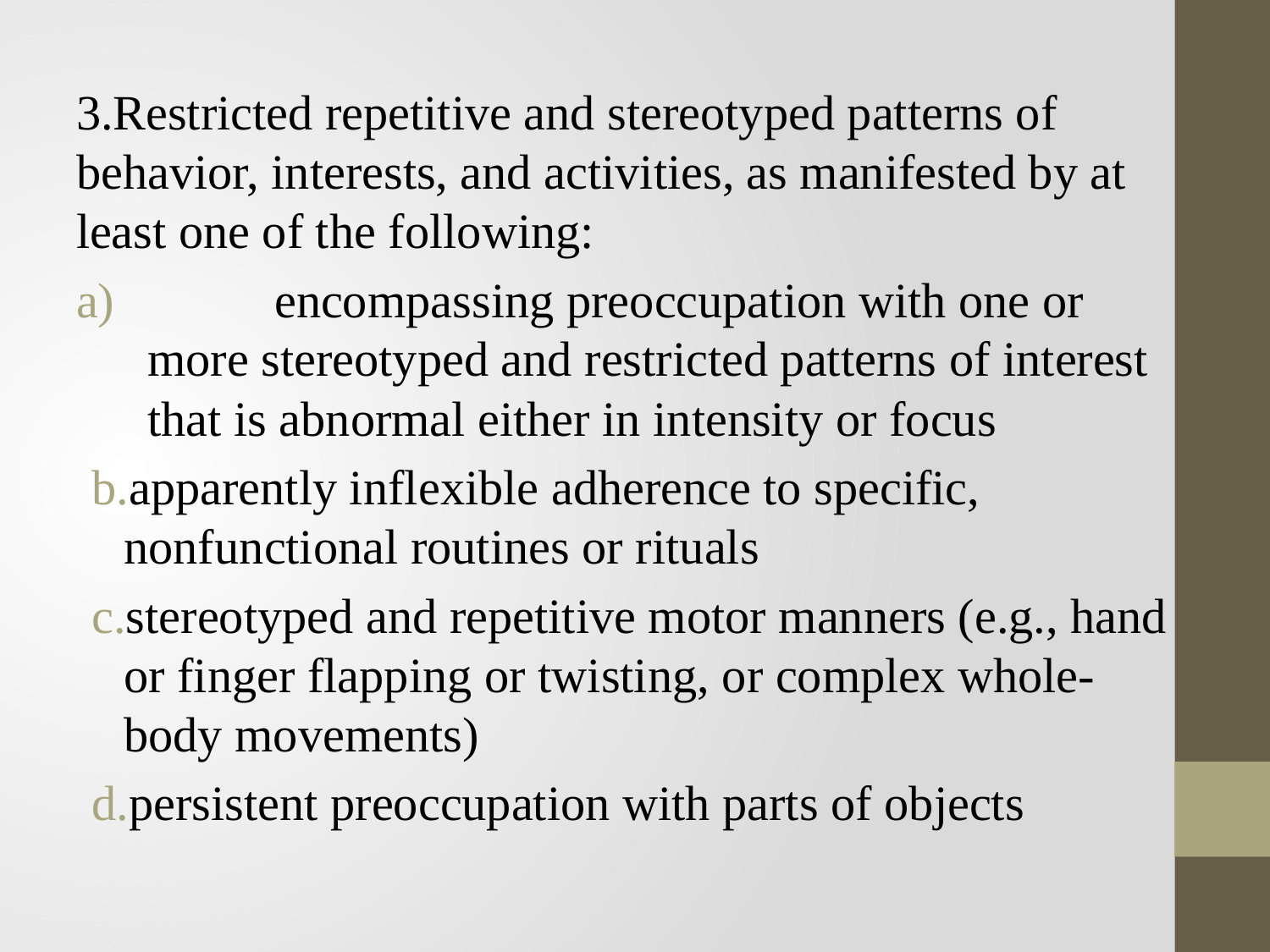

3.Restricted repetitive and stereotyped patterns of behavior, interests, and activities, as manifested by at least one of the following:
	encompassing preoccupation with one or more stereotyped and restricted patterns of interest that is abnormal either in intensity or focus
apparently inflexible adherence to specific, nonfunctional routines or rituals
stereotyped and repetitive motor manners (e.g., hand or finger flapping or twisting, or complex whole-body movements)
persistent preoccupation with parts of objects